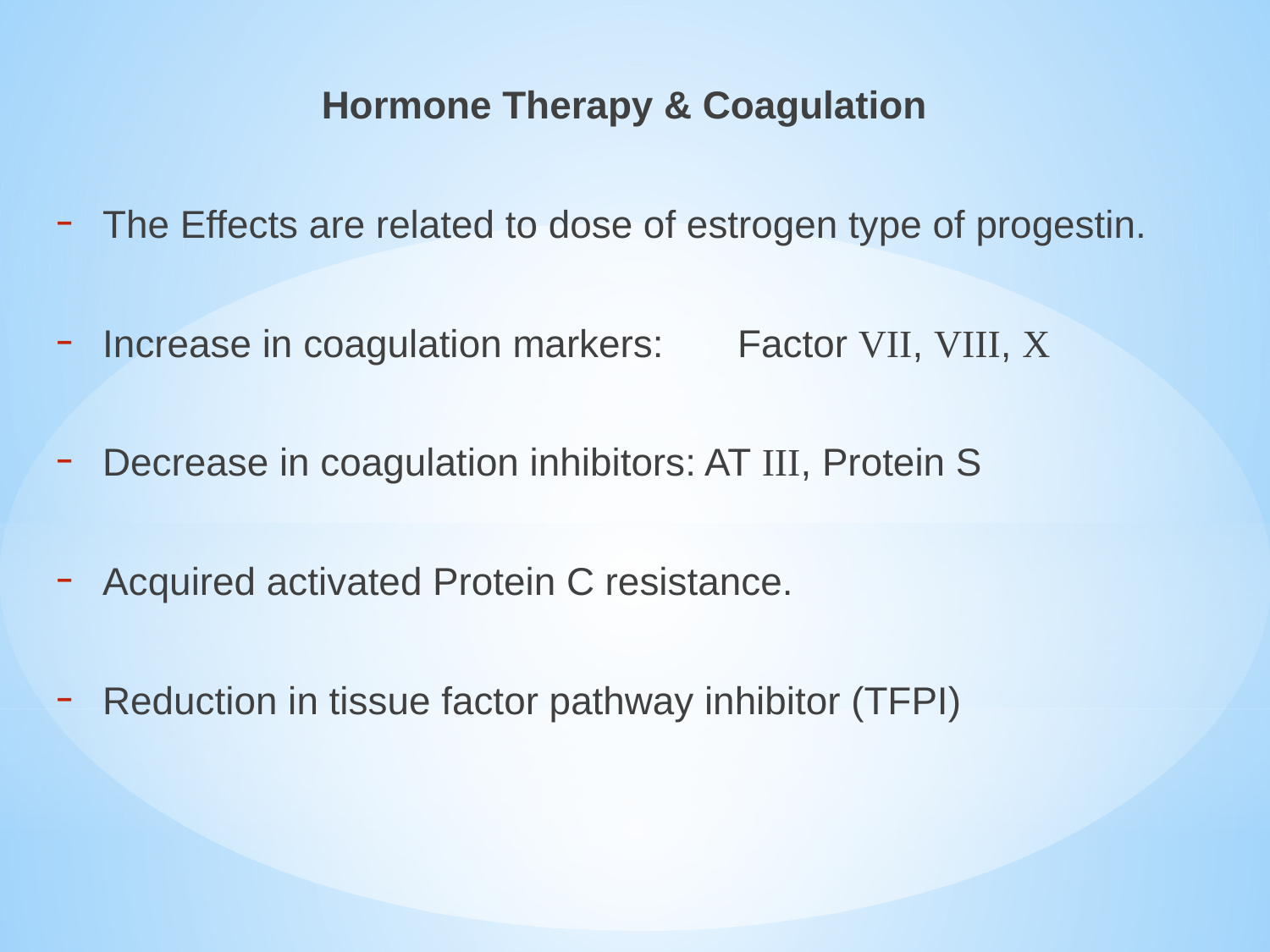

Hormone Therapy & Coagulation

The Effects are related to dose of estrogen type of progestin.

Increase in coagulation markers:	Factor VII, VIII, X

Decrease in coagulation inhibitors: AT III, Protein S

Acquired activated Protein C resistance.

Reduction in tissue factor pathway inhibitor (TFPI)